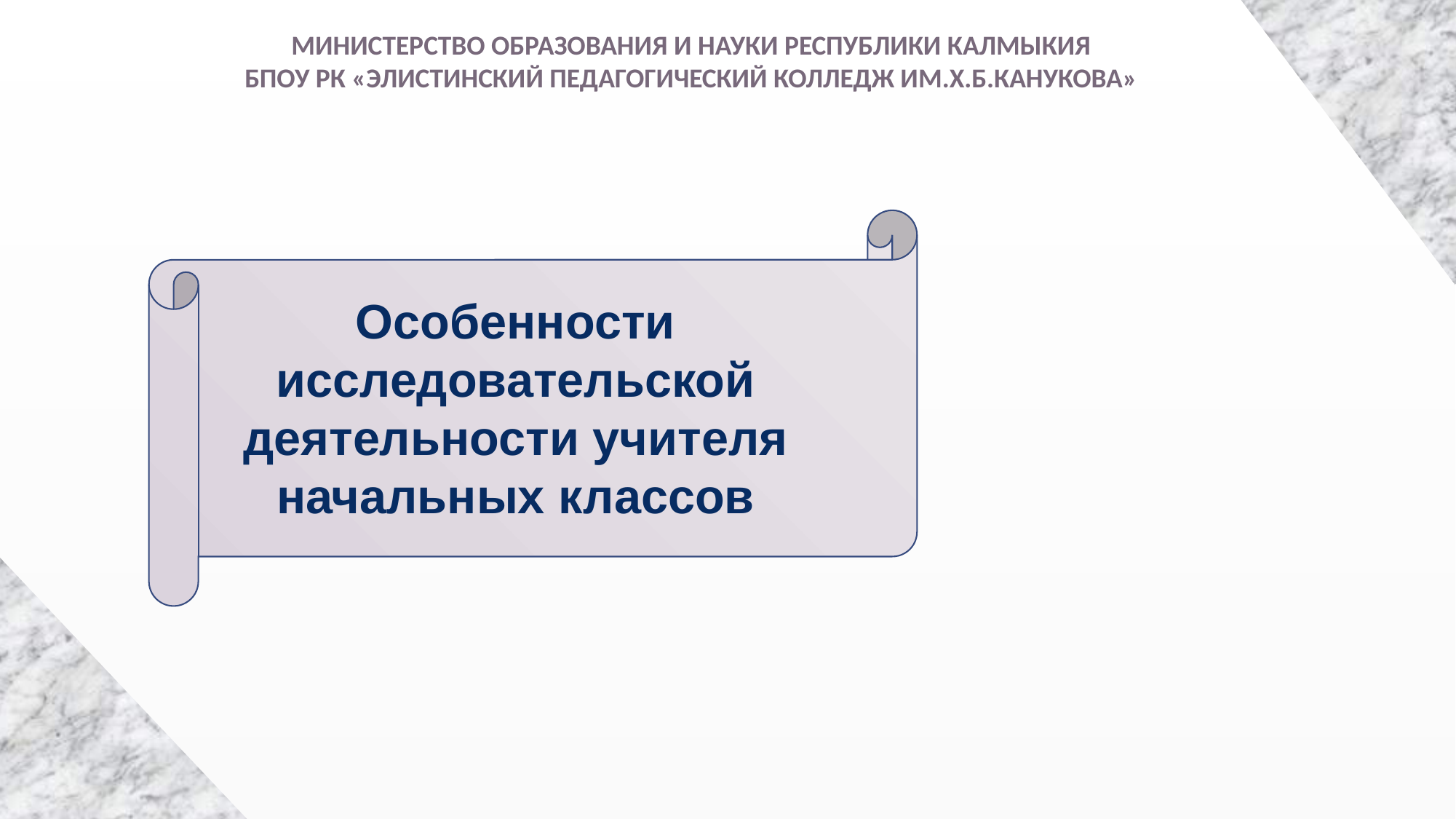

МИНИСТЕРСТВО ОБРАЗОВАНИЯ И НАУКИ РЕСПУБЛИКИ КАЛМЫКИЯ
БПОУ РК «ЭЛИСТИНСКИЙ ПЕДАГОГИЧЕСКИЙ КОЛЛЕДЖ ИМ.Х.Б.КАНУКОВА»

Особенности исследовательской деятельности учителя начальных классов